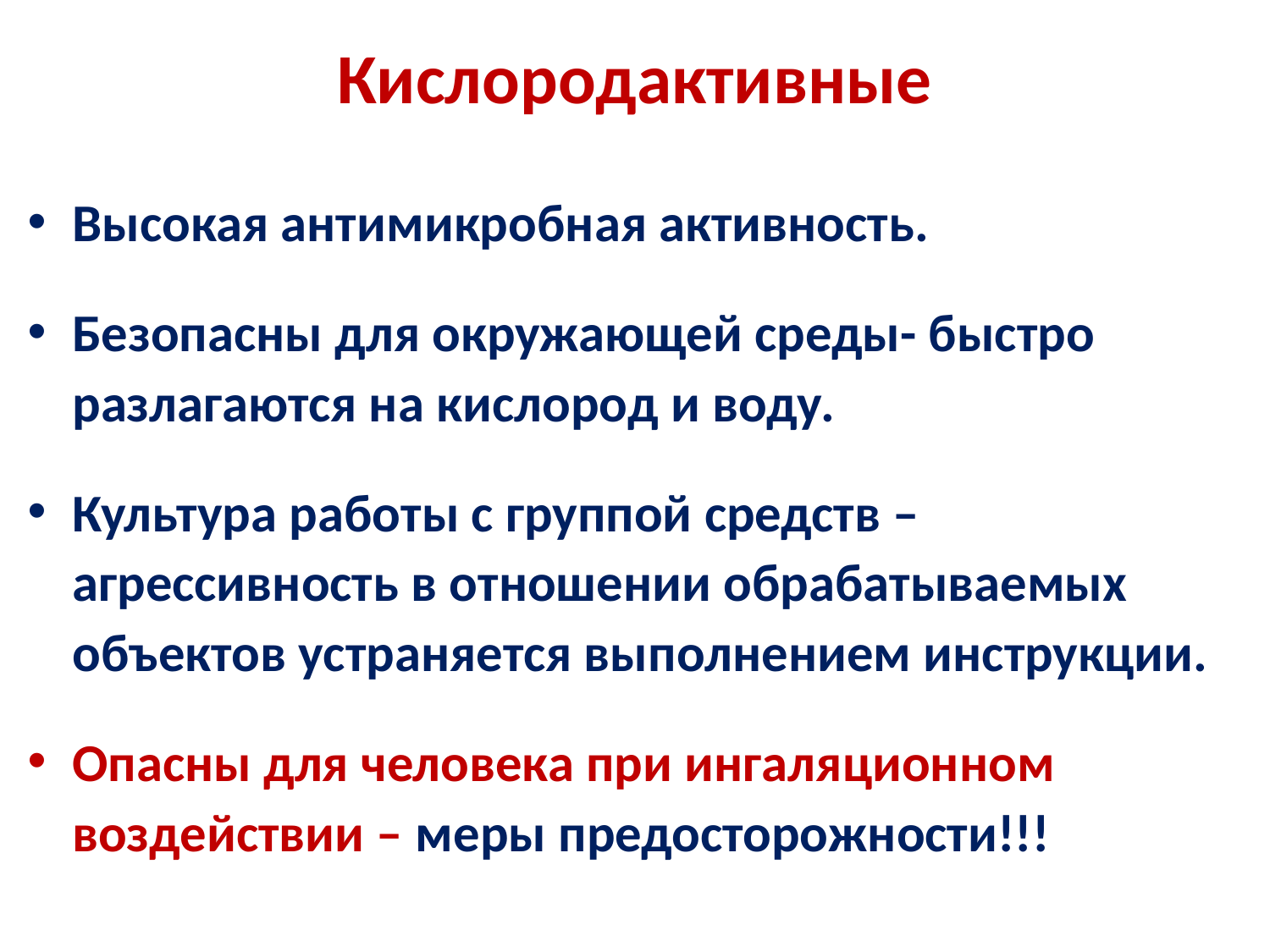

# Кислородактивные
Высокая антимикробная активность.
Безопасны для окружающей среды- быстро разлагаются на кислород и воду.
Культура работы с группой средств – агрессивность в отношении обрабатываемых объектов устраняется выполнением инструкции.
Опасны для человека при ингаляционном воздействии – меры предосторожности!!!